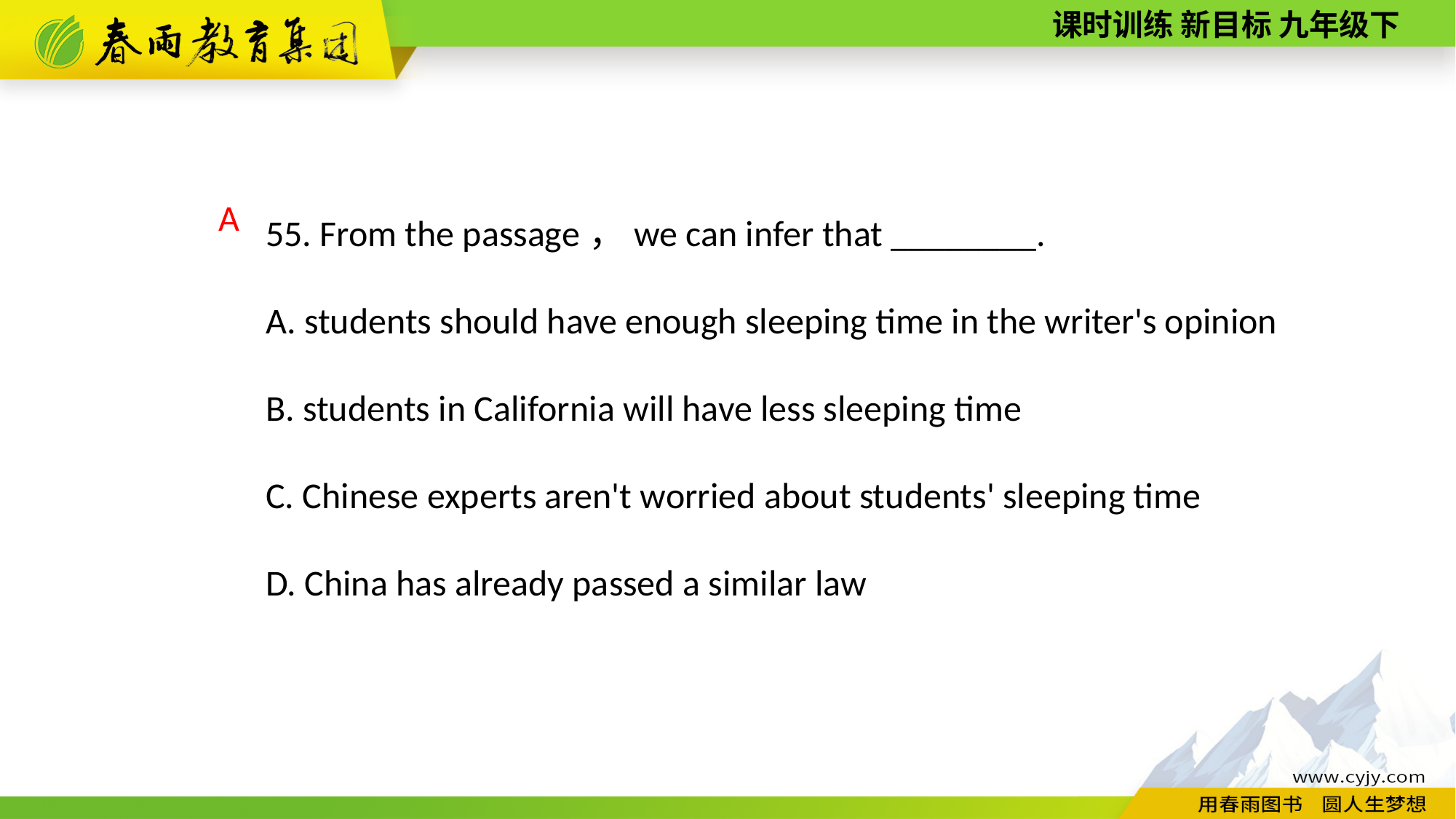

55. From the passage，we can infer that ________.
A. students should have enough sleeping time in the writer's opinion
B. students in California will have less sleeping time
C. Chinese experts aren't worried about students' sleeping time
D. China has already passed a similar law
A